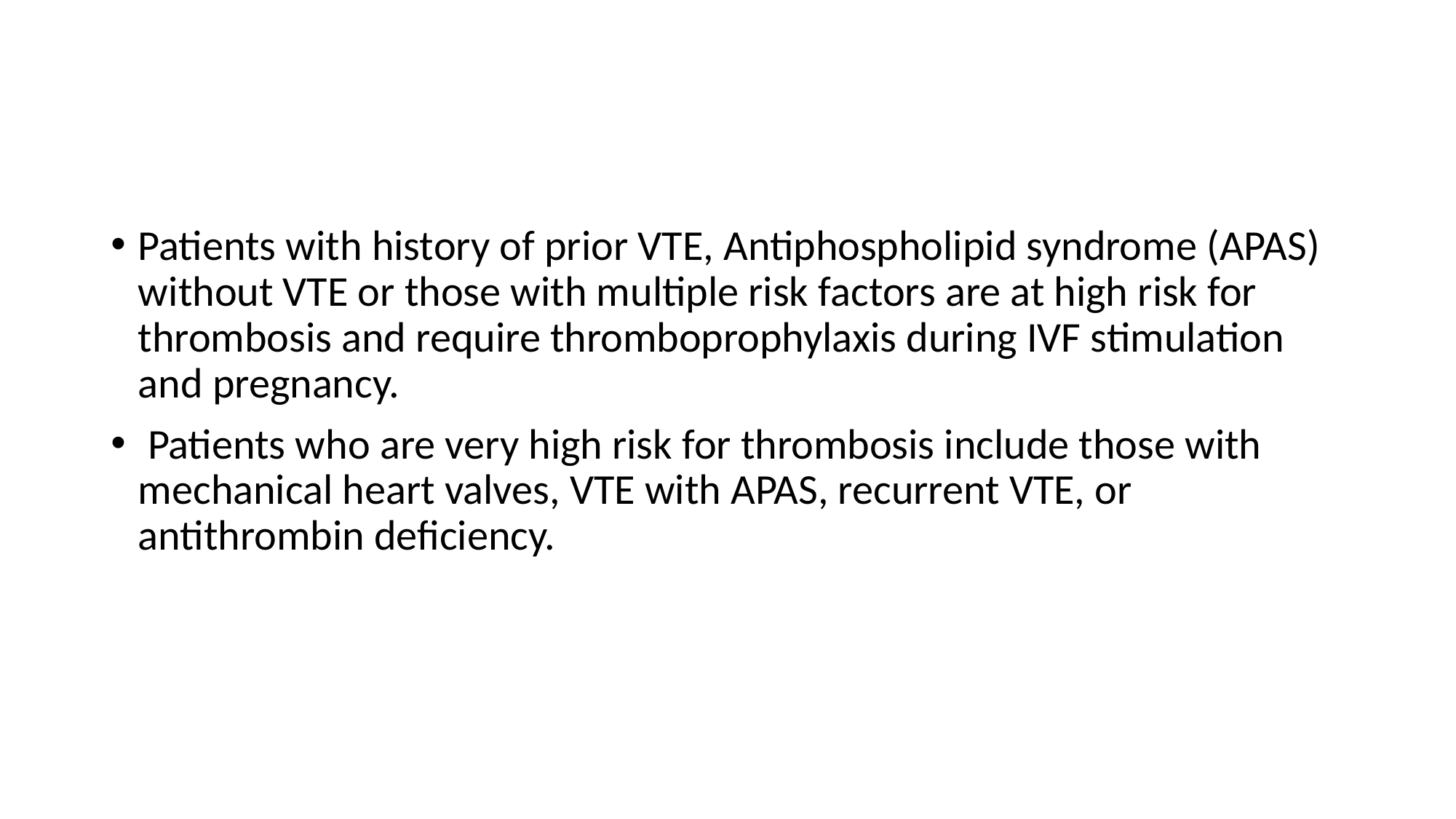

#
Patients with history of prior VTE, Antiphospholipid syndrome (APAS) without VTE or those with multiple risk factors are at high risk for thrombosis and require thromboprophylaxis during IVF stimulation and pregnancy.
 Patients who are very high risk for thrombosis include those with mechanical heart valves, VTE with APAS, recurrent VTE, or antithrombin deficiency.